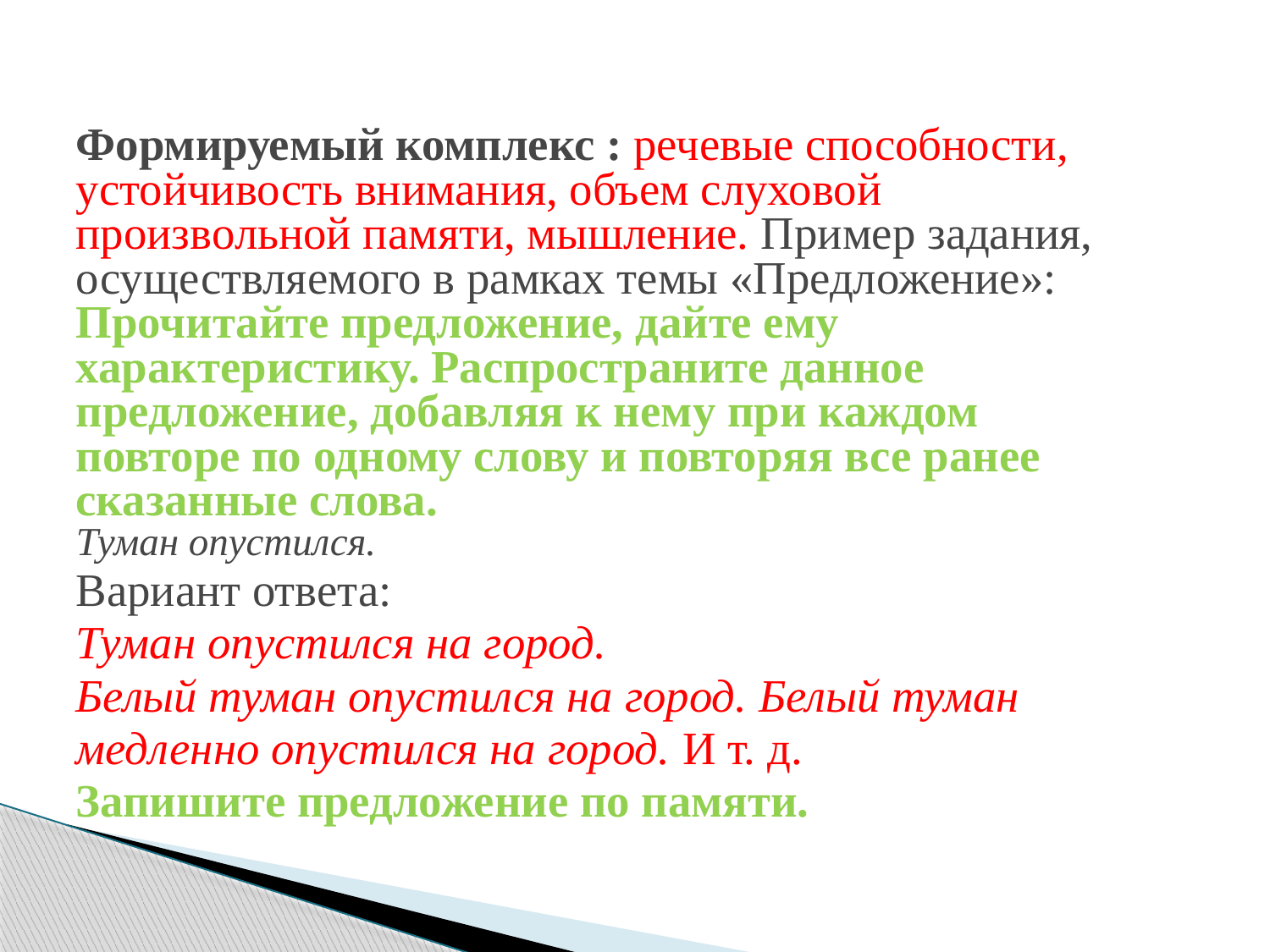

#
Формируемый комплекс : речевые способности,
устойчивость внимания, объем слуховой
произвольной памяти, мышление. Пример задания,
осуществляемого в рамках темы «Предложение»:
Прочитайте предложение, дайте ему
характеристику. Распространите данное
предложение, добавляя к нему при каждом
повторе по одному слову и повторяя все ранее
сказанные слова.
Туман опустился.
Вариант ответа:
Туман опустился на город.
Белый туман опустился на город. Белый туман
медленно опустился на город. И т. д.
Запишите предложение по памяти.